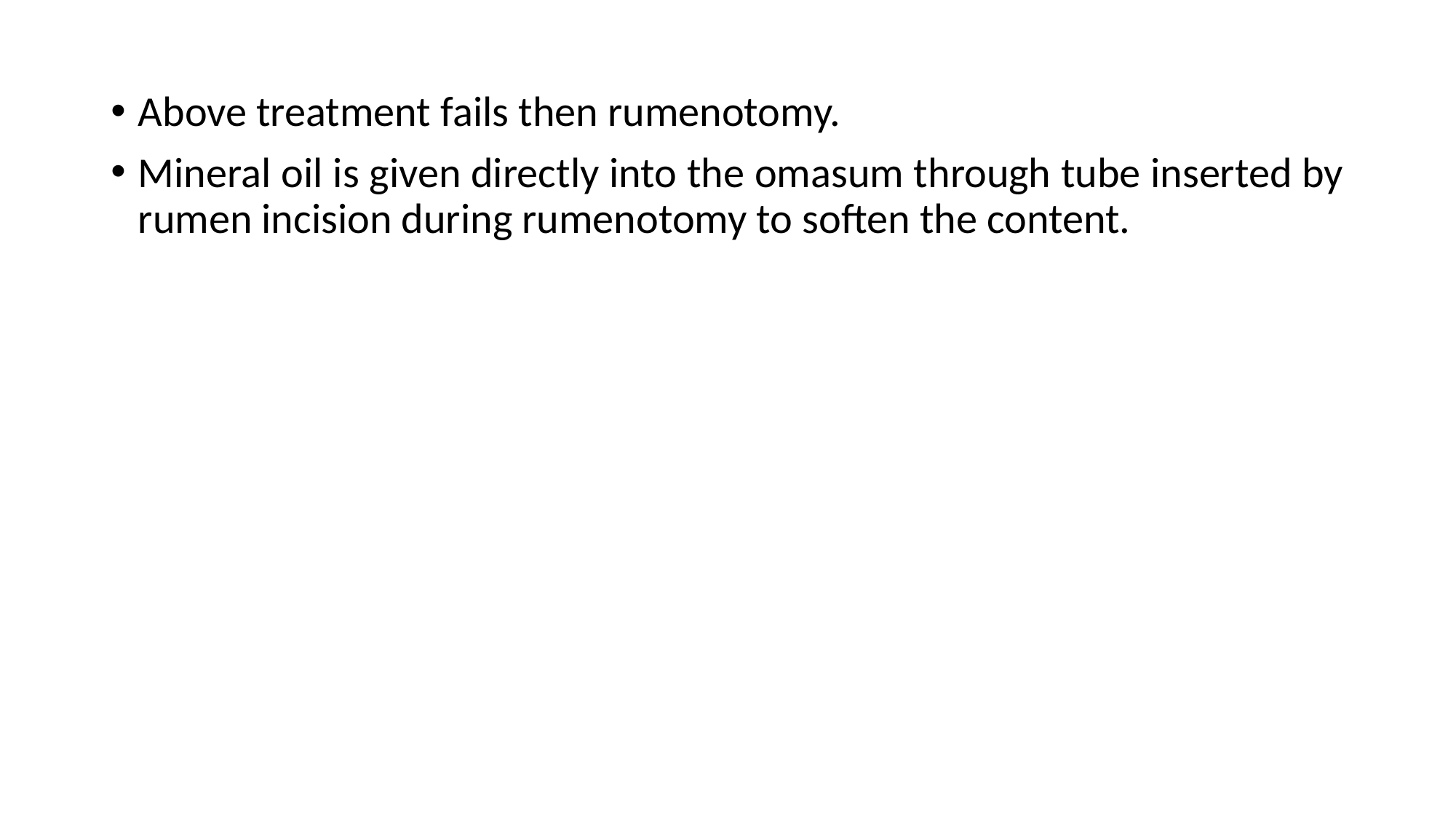

Above treatment fails then rumenotomy.
Mineral oil is given directly into the omasum through tube inserted by rumen incision during rumenotomy to soften the content.